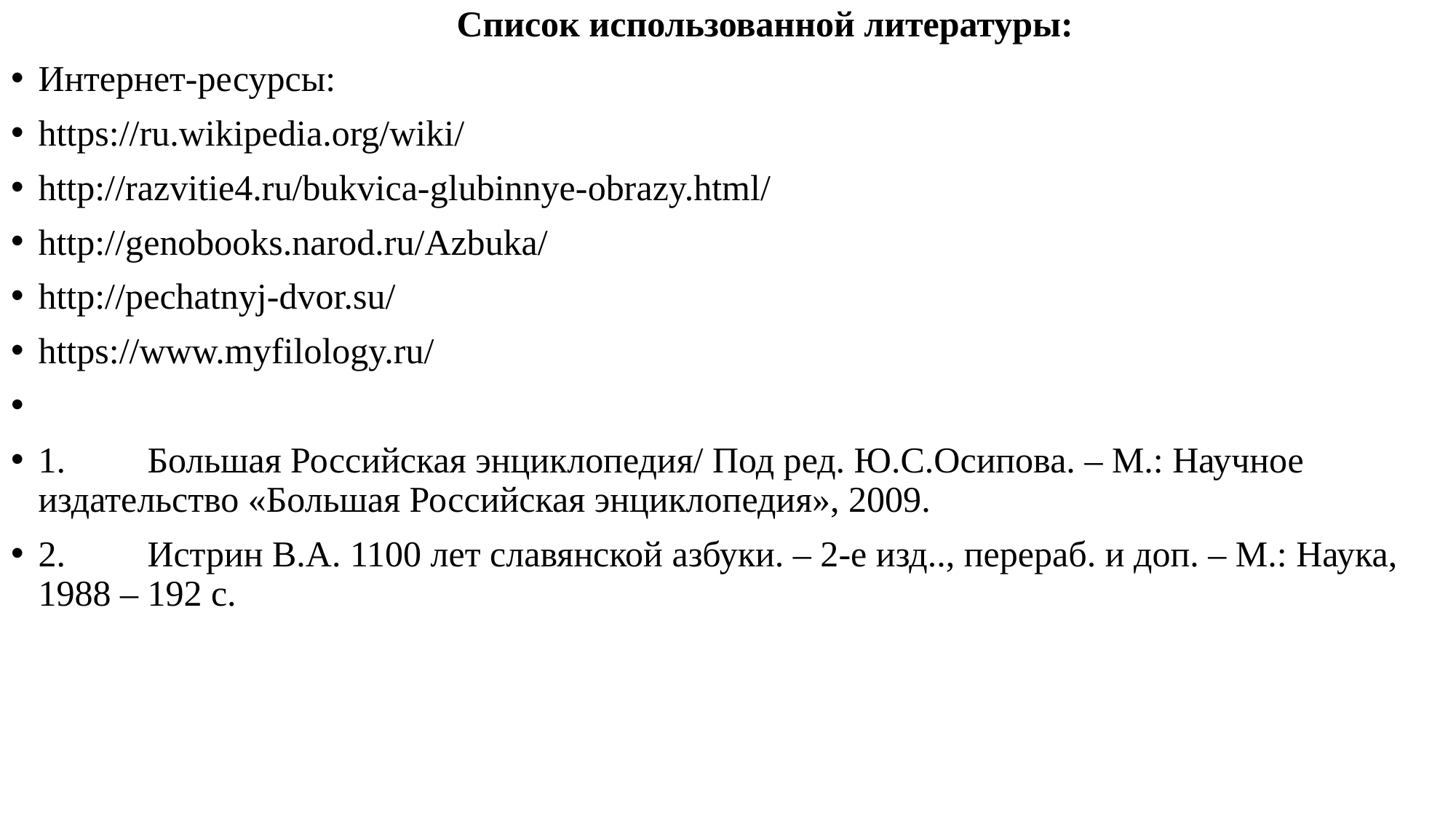

Список использованной литературы:
Интернет-ресурсы:
https://ru.wikipedia.org/wiki/
http://razvitie4.ru/bukvica-glubinnye-obrazy.html/
http://genobooks.narod.ru/Azbuka/
http://pechatnyj-dvor.su/
https://www.myfilology.ru/

1.	Большая Российская энциклопедия/ Под ред. Ю.С.Осипова. – М.: Научное издательство «Большая Российская энциклопедия», 2009.
2.	Истрин В.А. 1100 лет славянской азбуки. – 2-е изд.., перераб. и доп. – М.: Наука, 1988 – 192 с.

#